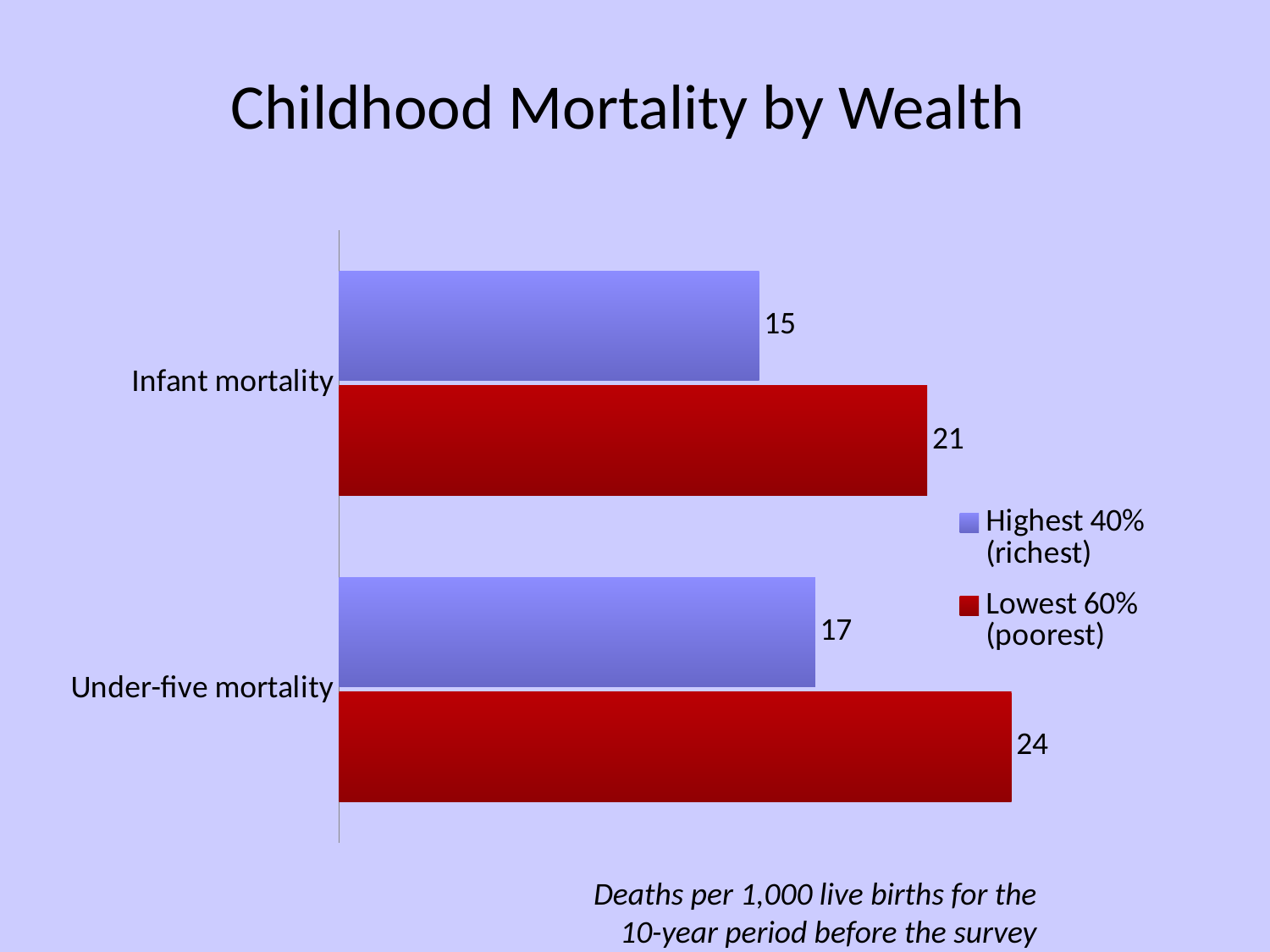

# Childhood Mortality by Wealth

### Chart

| Category | Lowest 60% (poorest) | Highest 40% (richest) |
|---|---|---|
| Under-five mortality | 24.0 | 17.0 |
| Infant mortality | 21.0 | 15.0 |
Deaths per 1,000 live births for the 10-year period before the survey